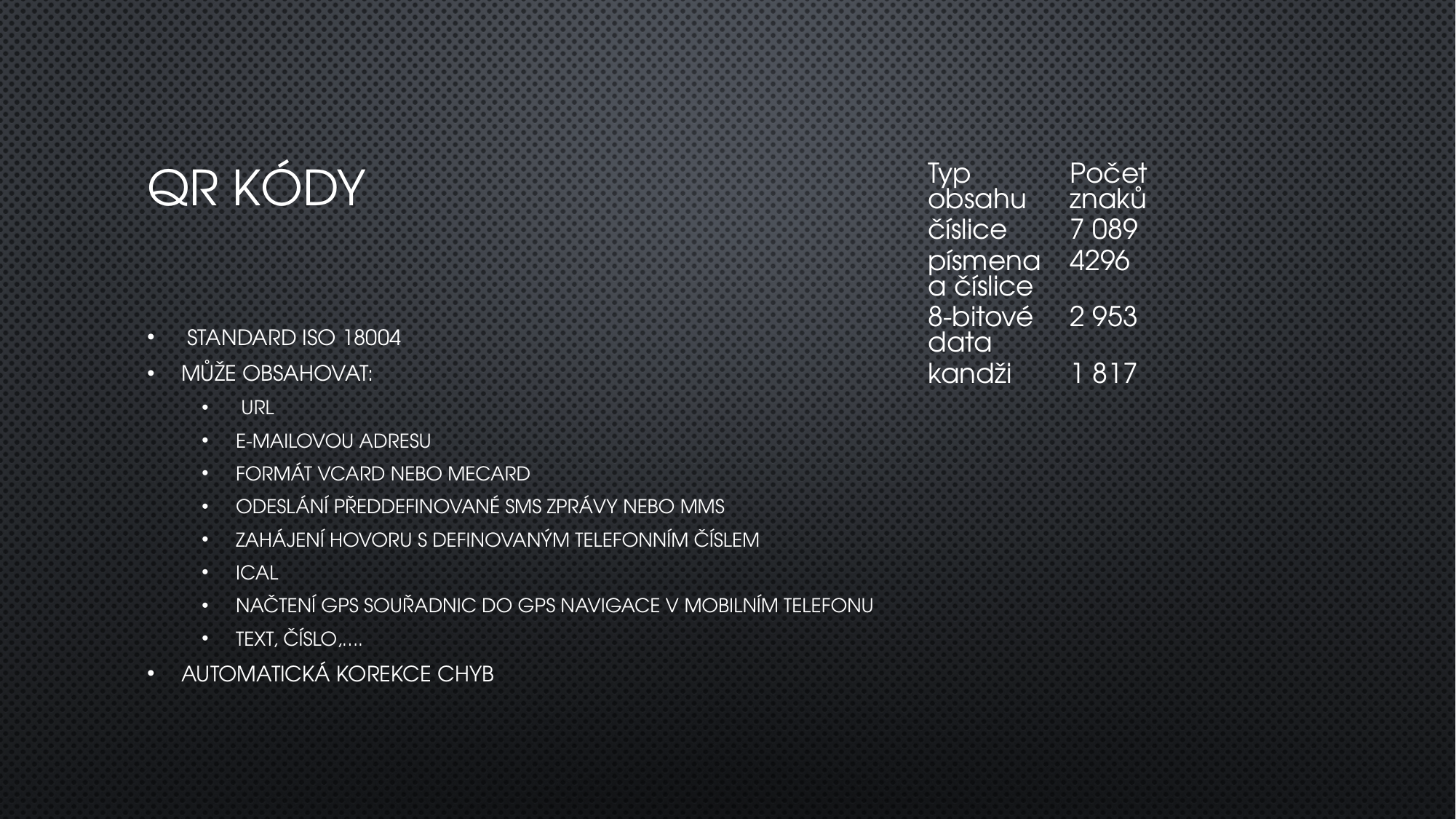

# QR kódy
| Typ obsahu | Počet znaků |
| --- | --- |
| číslice | 7 089 |
| písmena a číslice | 4296 |
| 8-bitové data | 2 953 |
| kandži | 1 817 |
 Standard ISO 18004
Může obsahovat:
 URL
e-mailovou adresu
formát vCard nebo MECARD
odeslání předdefinované SMS zprávy nebo MMS
zahájení hovoru s definovaným telefonním číslem
iCal
načtení GPS souřadnic do GPS navigace v mobilním telefonu
Text, číslo,….
Automatická korekce chyb